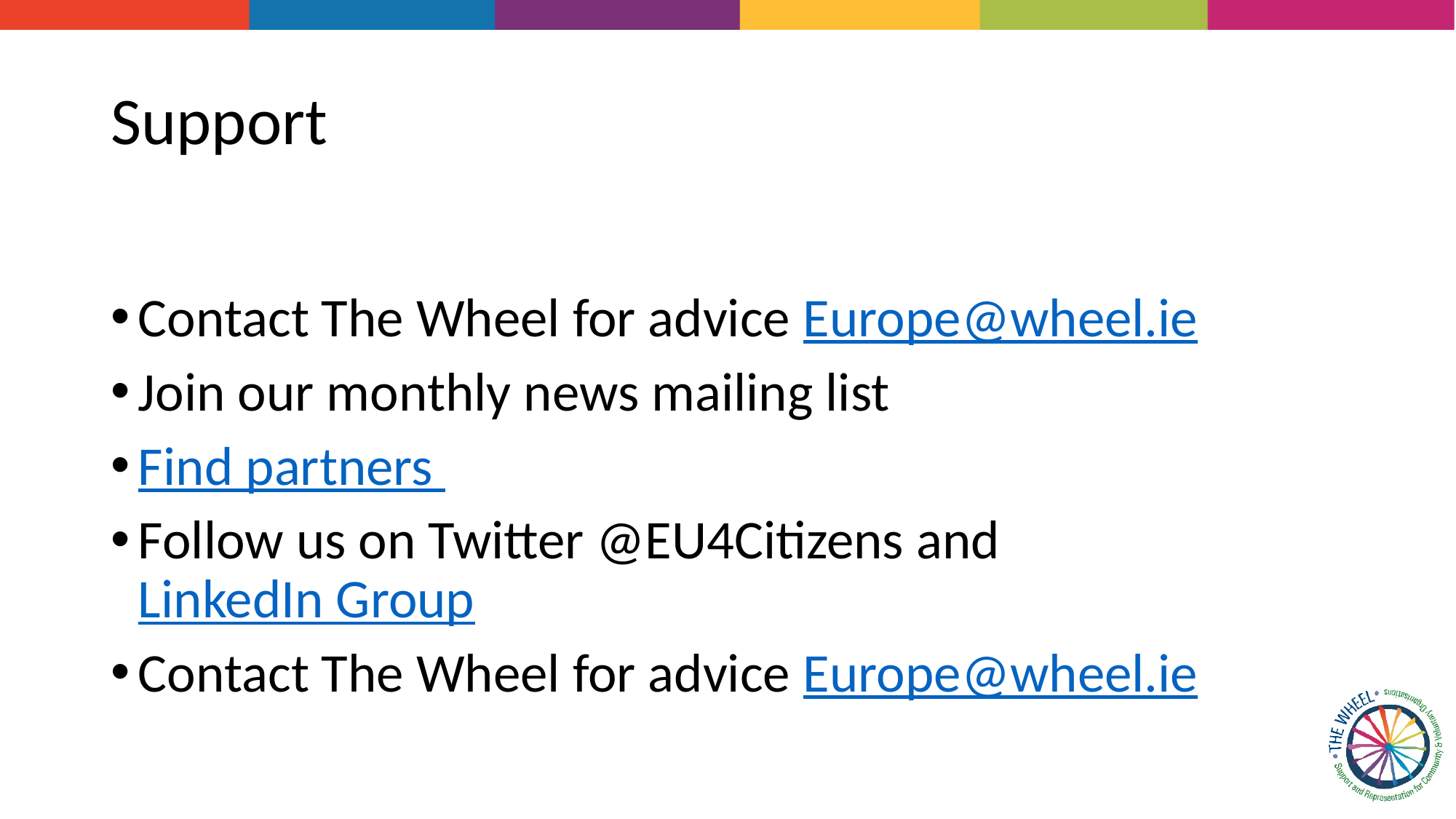

# Support

Contact The Wheel for advice Europe@wheel.ie
Join our monthly news mailing list
Find partners
Follow us on Twitter @EU4Citizens and LinkedIn Group
Contact The Wheel for advice Europe@wheel.ie